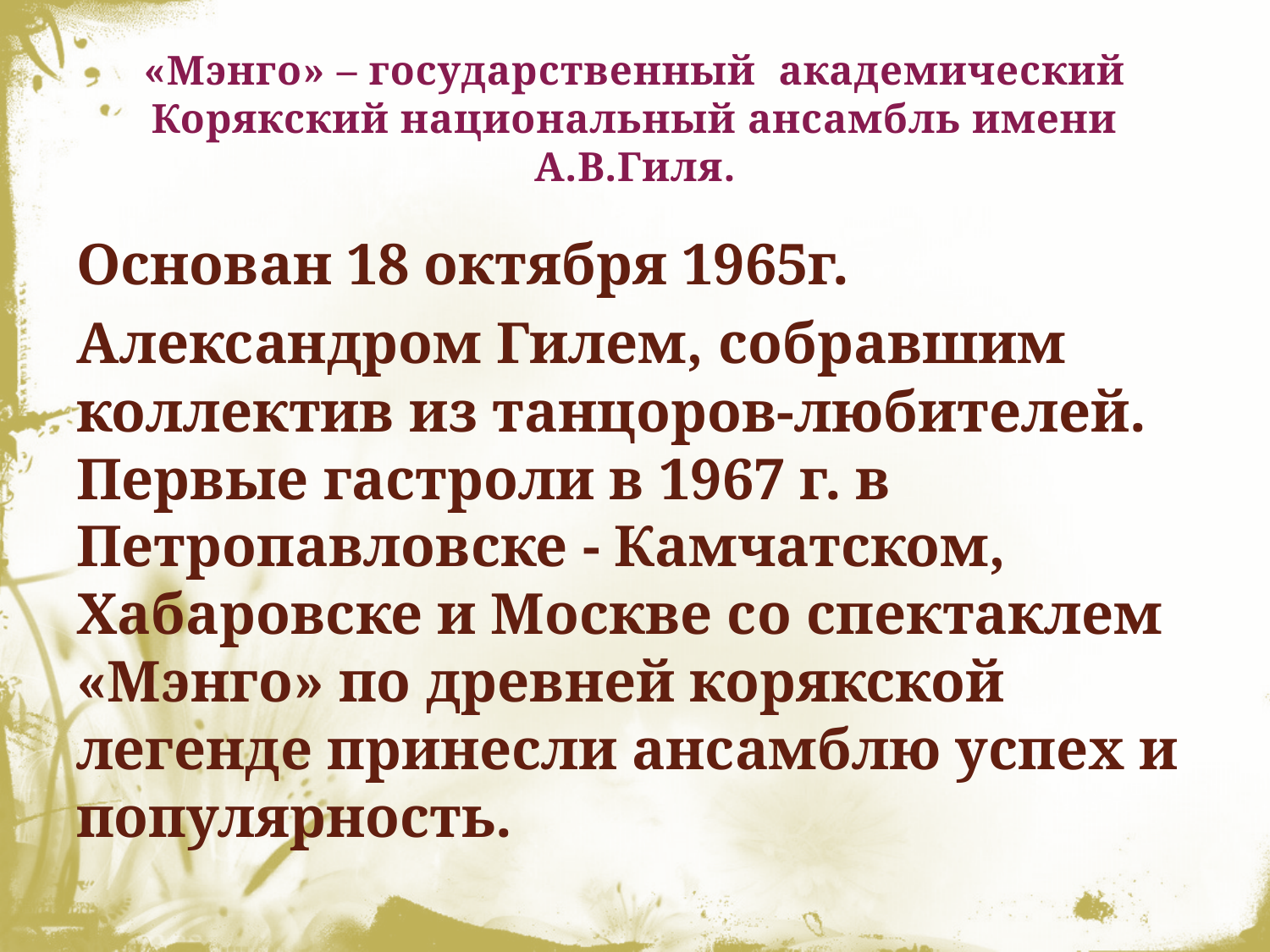

# «Мэнго» – государственный  академический Корякский национальный ансамбль имени А.В.Гиля.
Основан 18 октября 1965г.
Александром Гилем, собравшим коллектив из танцоров-любителей. Первые гастроли в 1967 г. в Петропавловске - Камчатском, Хабаровске и Москве со спектаклем «Мэнго» по древней корякской легенде принесли ансамблю успех и популярность.